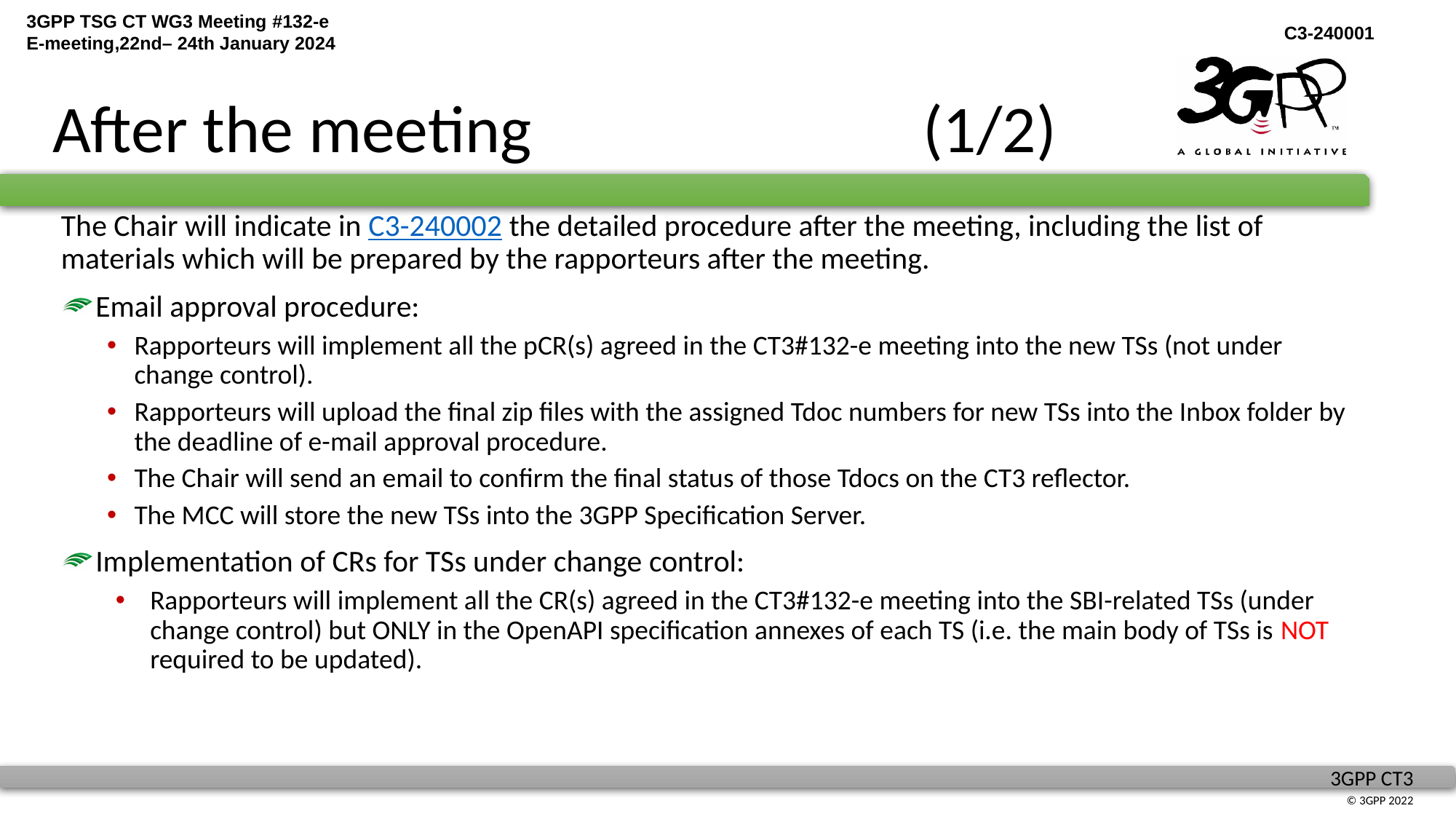

# After the meeting                          (1/2)
The Chair will indicate in C3-240002 the detailed procedure after the meeting, including the list of materials which will be prepared by the rapporteurs after the meeting.
Email approval procedure:
Rapporteurs will implement all the pCR(s) agreed in the CT3#132-e meeting into the new TSs (not under change control).
Rapporteurs will upload the final zip files with the assigned Tdoc numbers for new TSs into the Inbox folder by the deadline of e-mail approval procedure.
The Chair will send an email to confirm the final status of those Tdocs on the CT3 reflector.
The MCC will store the new TSs into the 3GPP Specification Server.
Implementation of CRs for TSs under change control:
Rapporteurs will implement all the CR(s) agreed in the CT3#132-e meeting into the SBI-related TSs (under change control) but ONLY in the OpenAPI specification annexes of each TS (i.e. the main body of TSs is NOT required to be updated).